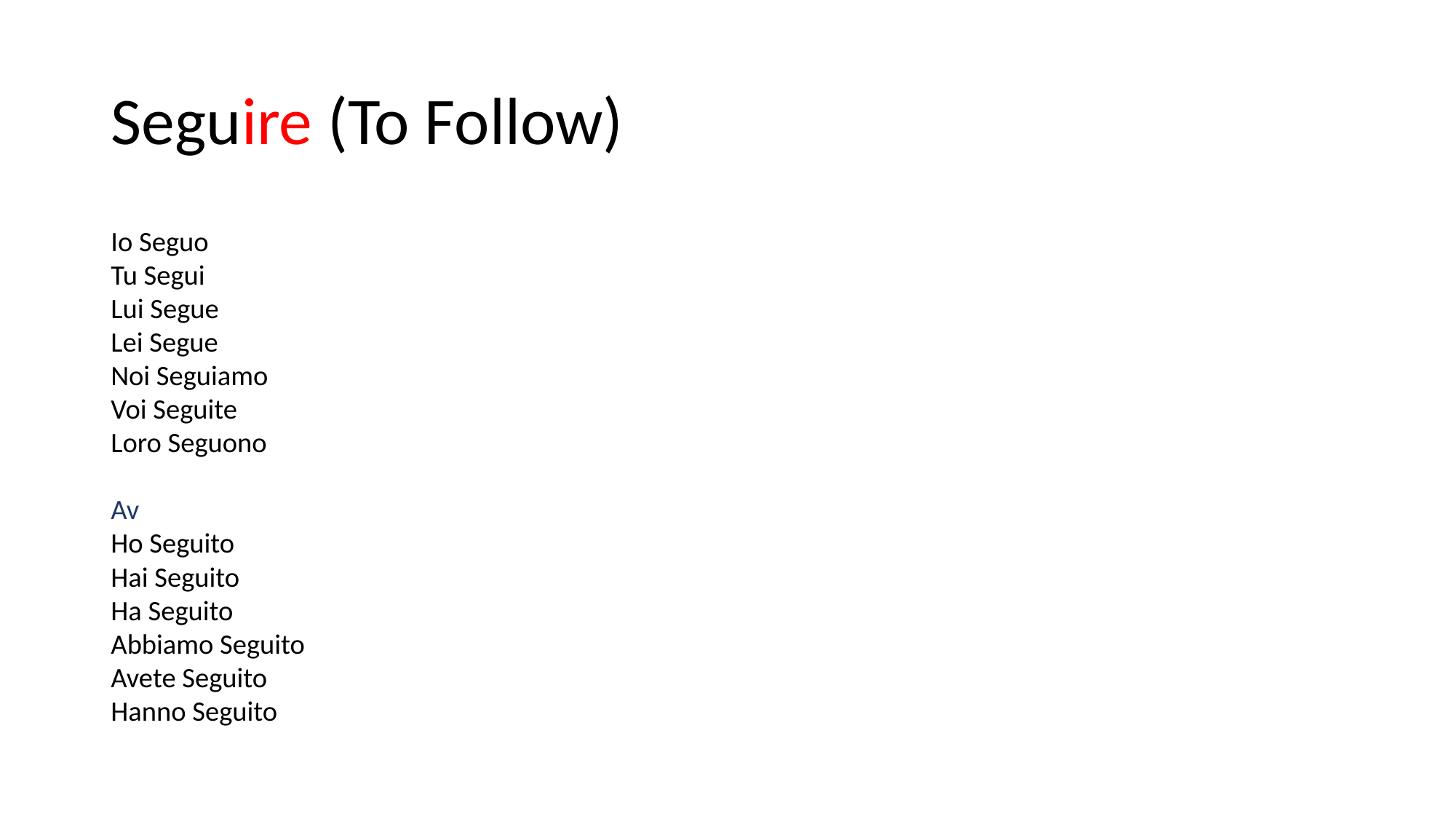

# Seguire (To Follow)
Io Seguo
Tu Segui
Lui Segue
Lei Segue
Noi Seguiamo
Voi Seguite
Loro Seguono

Av
Ho Seguito
Hai Seguito
Ha Seguito
Abbiamo Seguito
Avete Seguito
Hanno Seguito